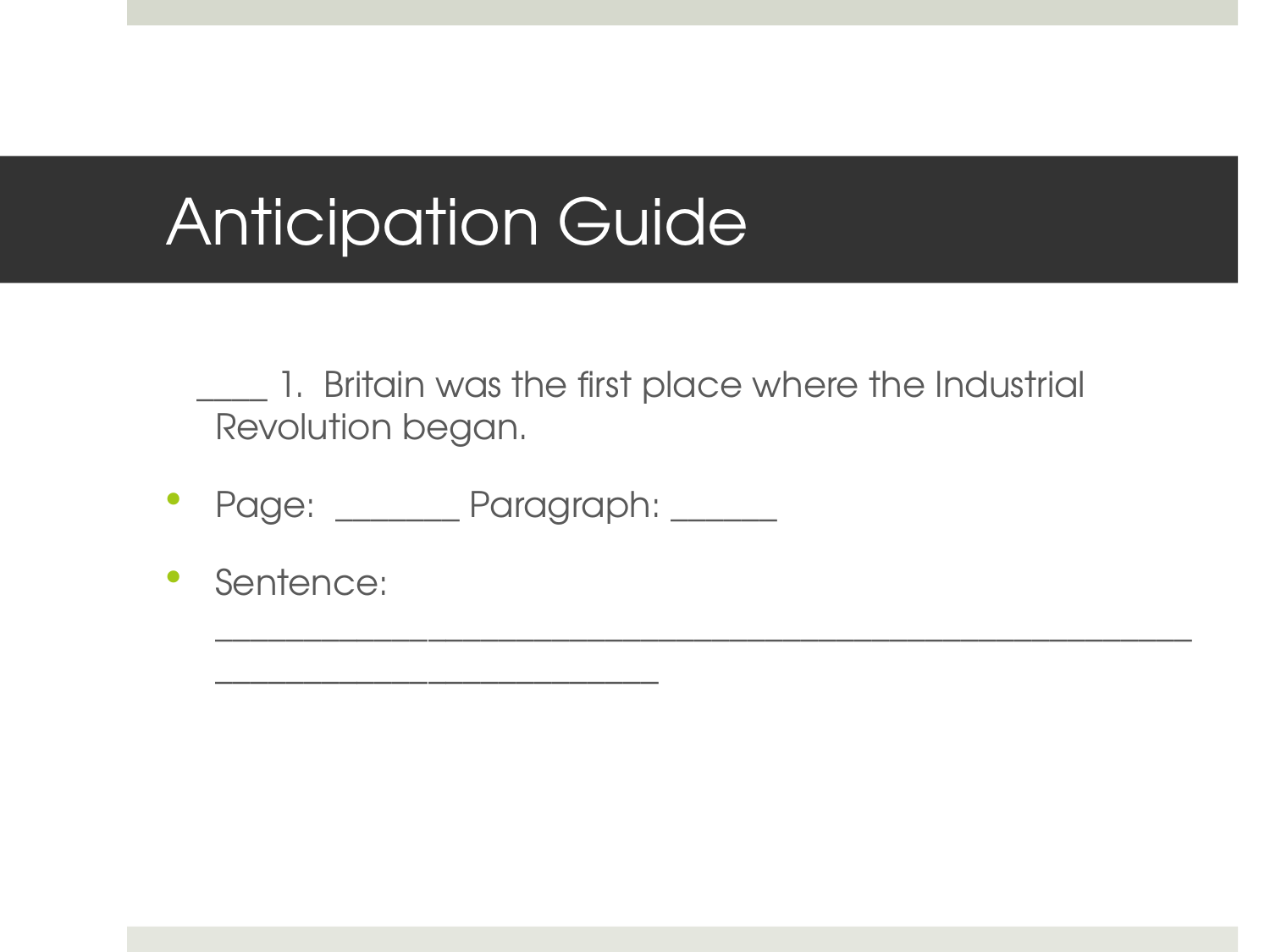

# Anticipation Guide
   ____ 1.  Britain was the first place where the Industrial Revolution began.
Page:  _______ Paragraph: ______
Sentence: ________________________________________________________________________________